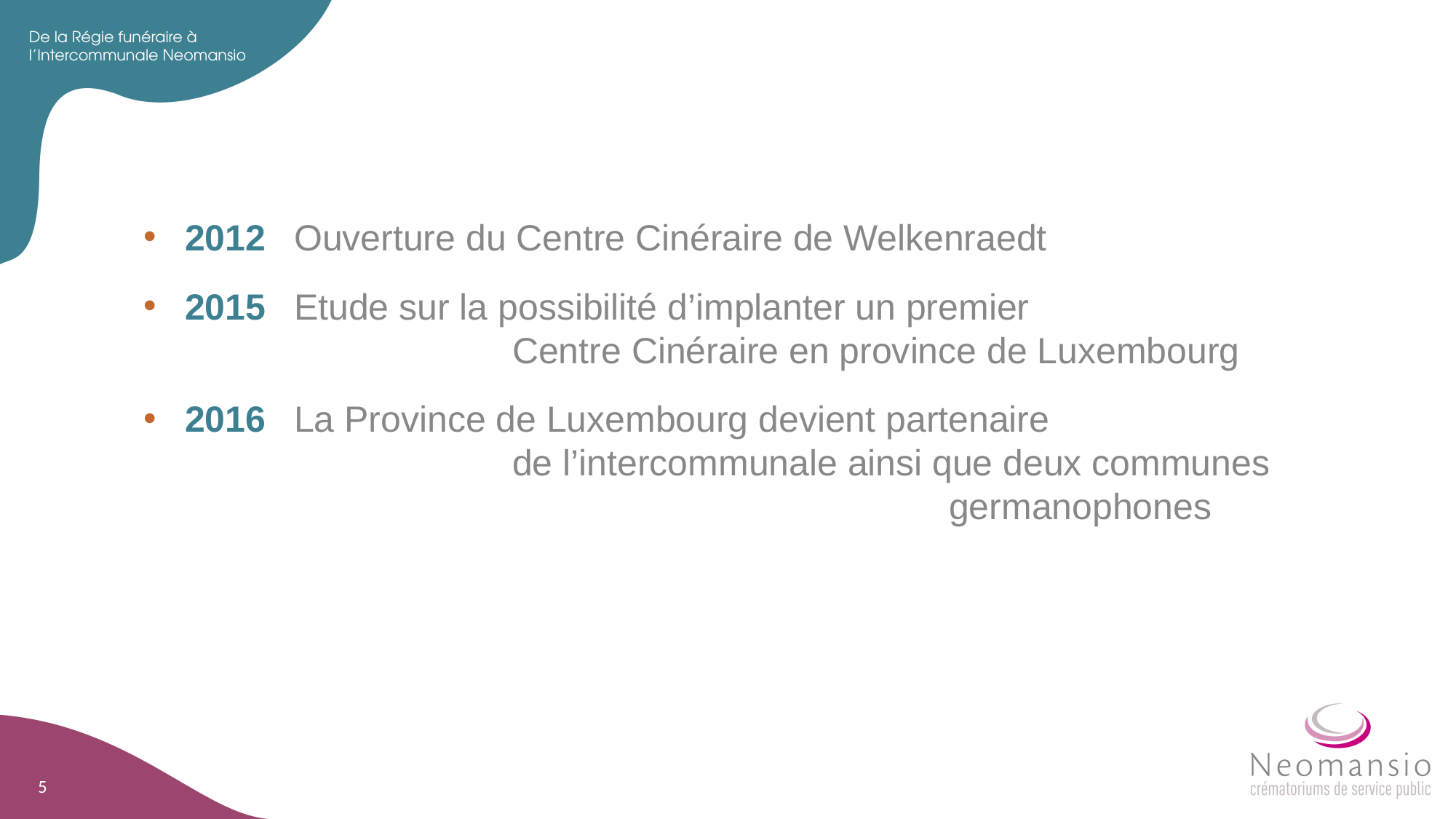

De la Régie funéraire à l’Intercommunale Neomansio
2012	Ouverture du Centre Cinéraire de Welkenraedt
2015 	Etude sur la possibilité d’implanter un premier
			Centre Cinéraire en province de Luxembourg
2016	La Province de Luxembourg devient partenaire
			de l’intercommunale ainsi que deux communes 							germanophones

5